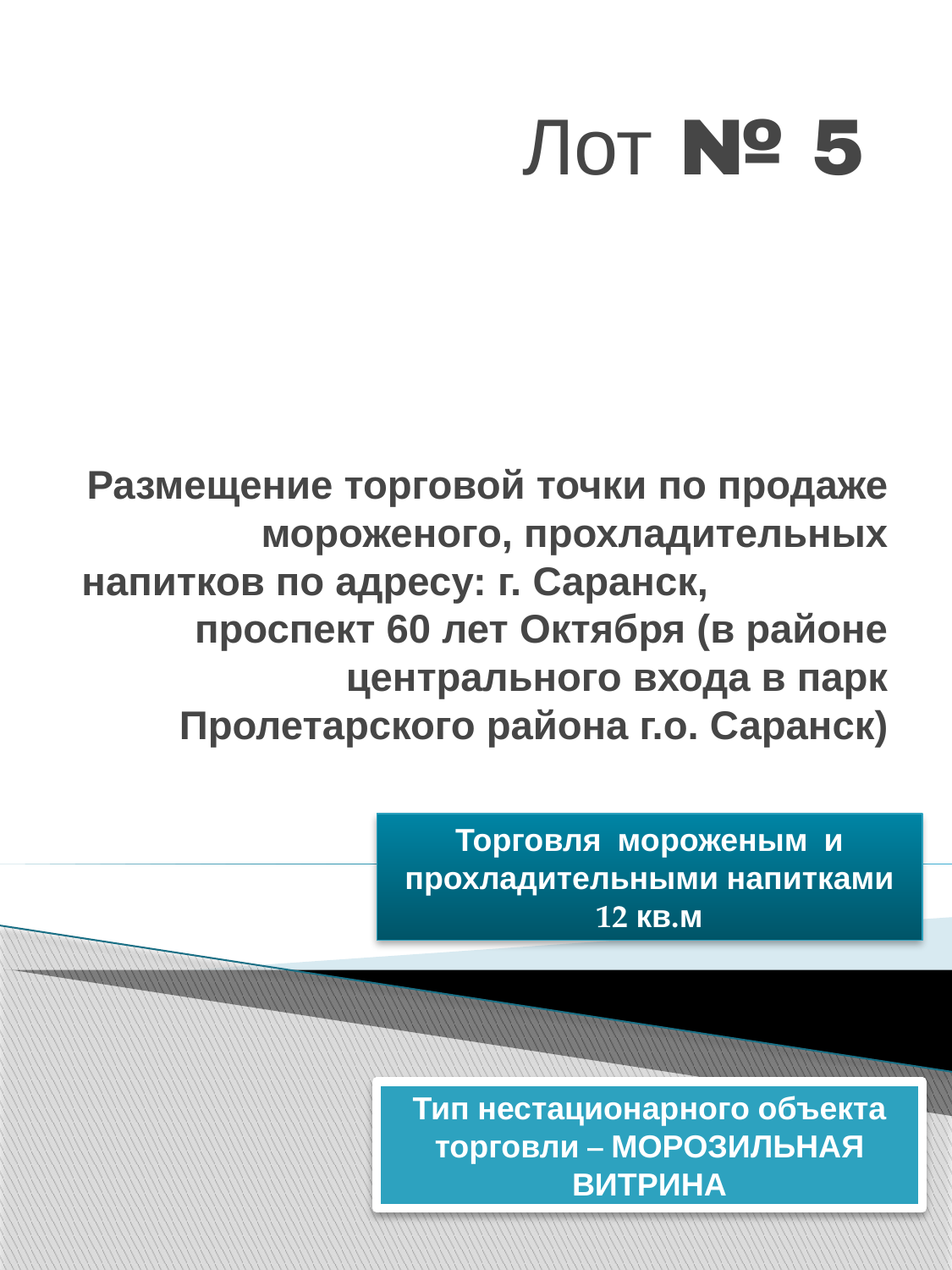

Лот № 5
# Размещение торговой точки по продаже мороженого, прохладительных напитков по адресу: г. Саранск,                      проспект 60 лет Октября (в районе центрального входа в парк Пролетарского района г.о. Саранск)
Торговля  мороженым  и прохладительными напитками 12 кв.м
Тип нестационарного объекта торговли – МОРОЗИЛЬНАЯ ВИТРИНА